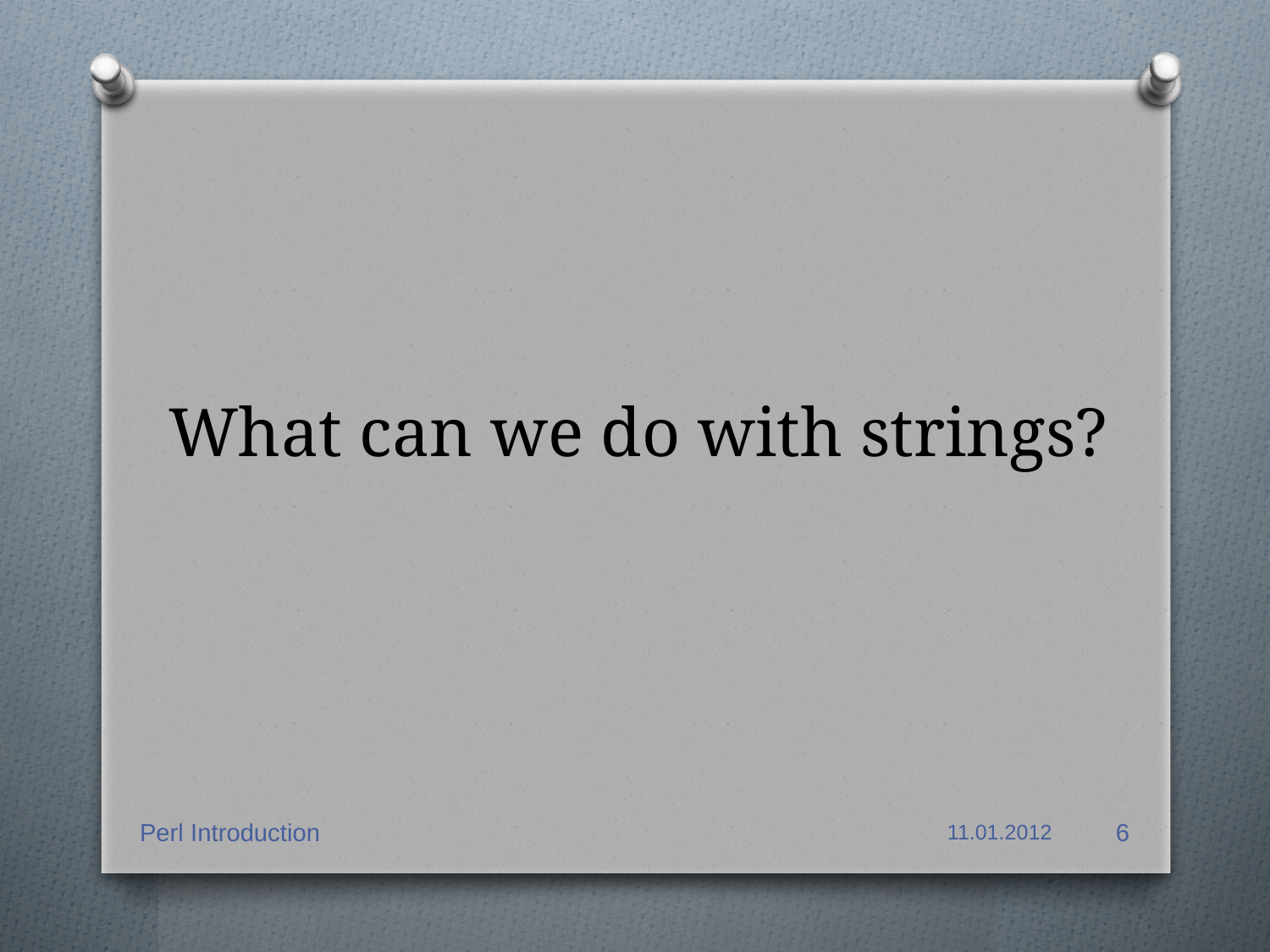

# What can we do with strings?
Perl Introduction
11.01.2012
6